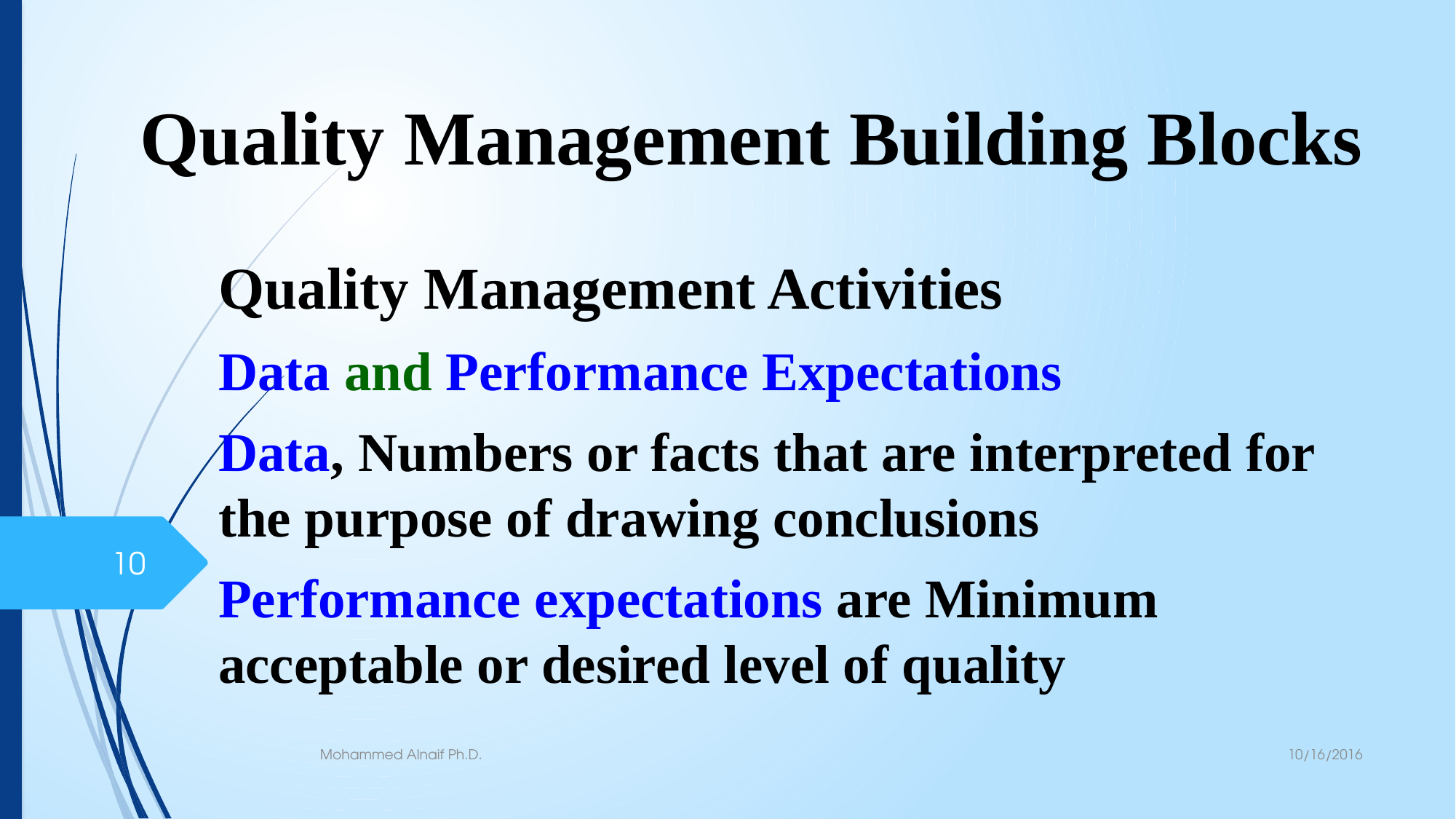

# Quality Management Building Blocks
Quality Management Activities
Data and Performance Expectations
Data, Numbers or facts that are interpreted for the purpose of drawing conclusions
Performance expectations are Minimum acceptable or desired level of quality
10
10/16/2016
Mohammed Alnaif Ph.D.